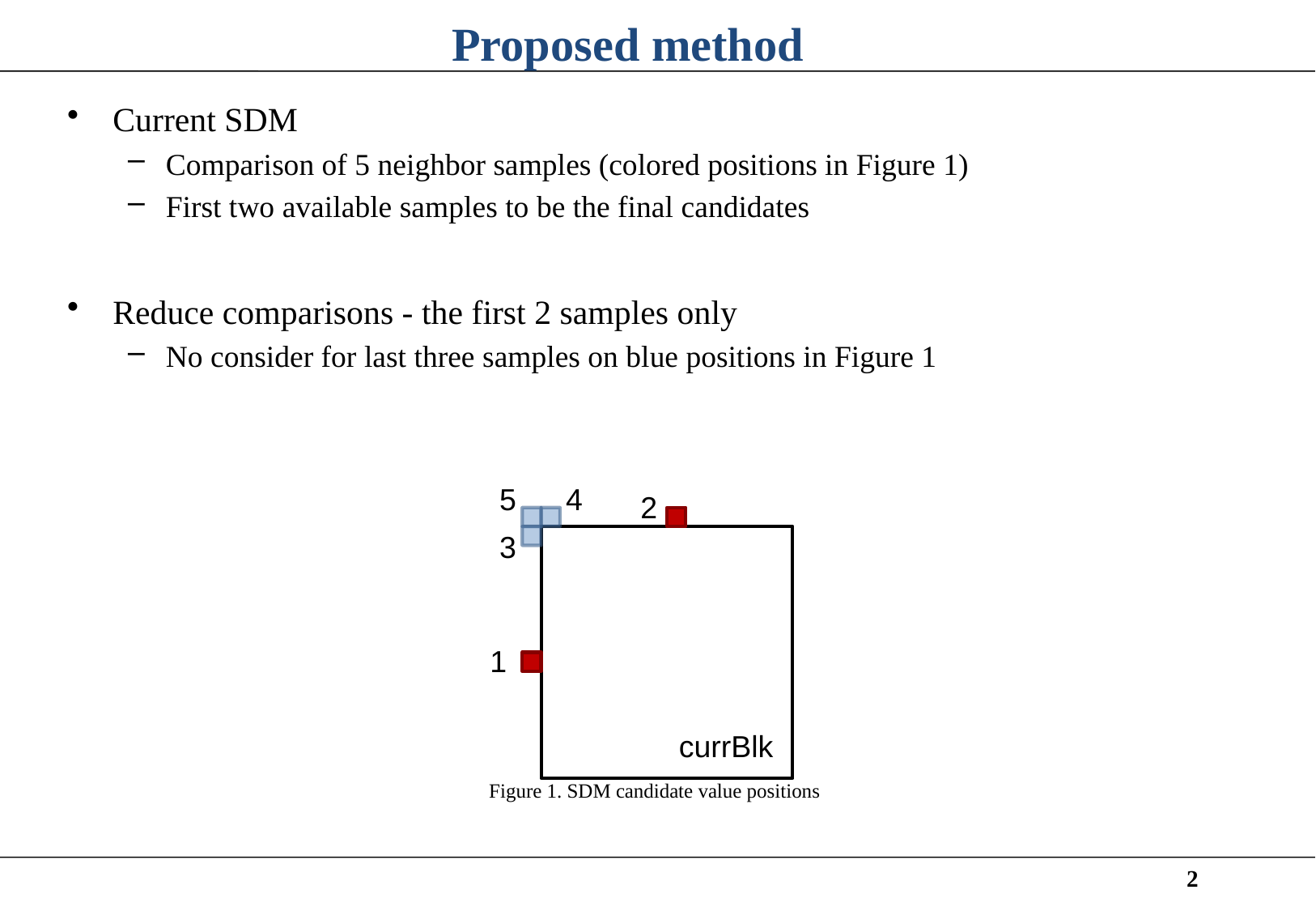

# Proposed method
Current SDM
Comparison of 5 neighbor samples (colored positions in Figure 1)
First two available samples to be the final candidates

Reduce comparisons - the first 2 samples only
No consider for last three samples on blue positions in Figure 1

5
4
2

currBlk
3
1
Figure 1. SDM candidate value positions
2